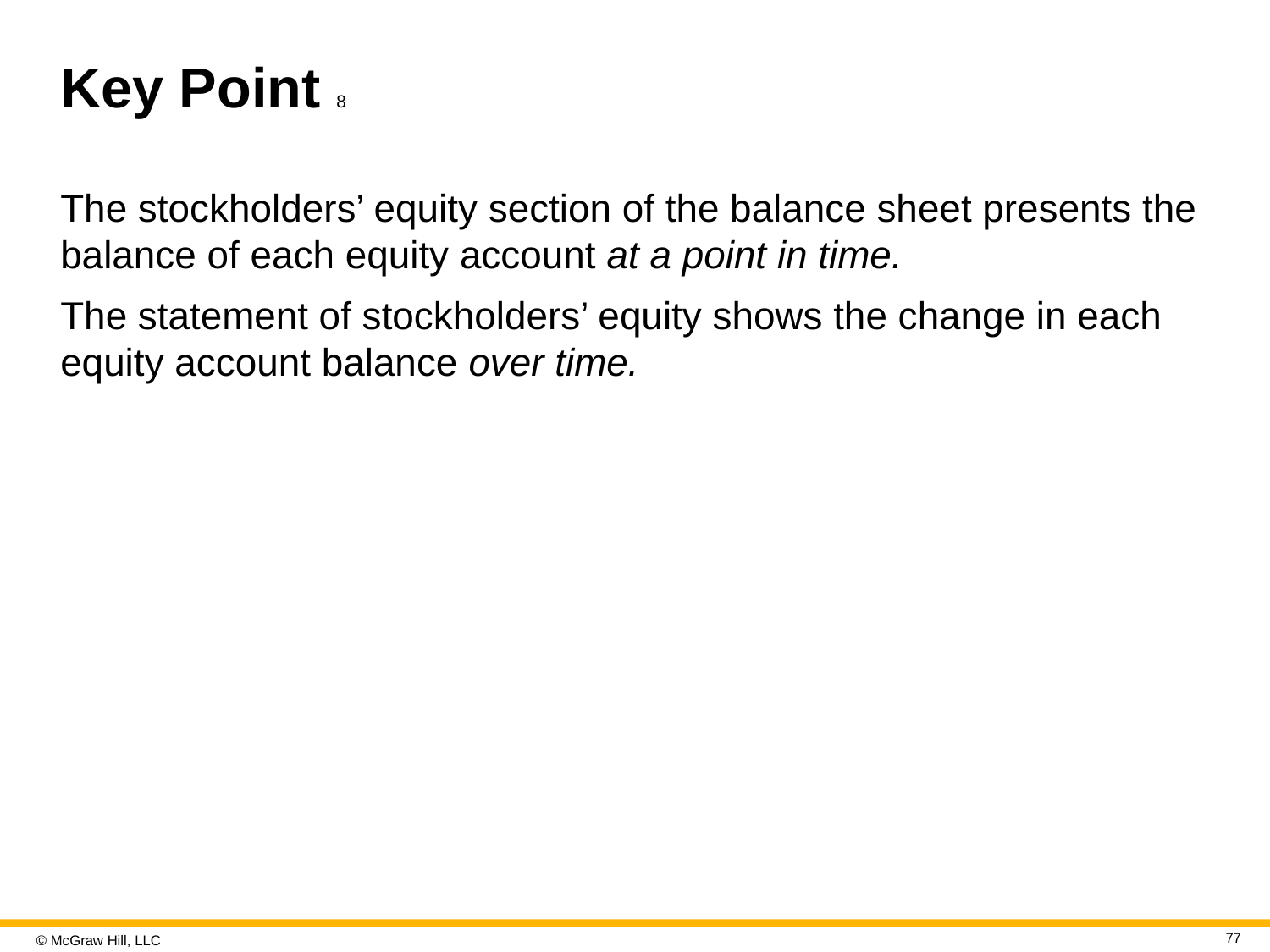

# Key Point 8
The stockholders’ equity section of the balance sheet presents the balance of each equity account at a point in time.
The statement of stockholders’ equity shows the change in each equity account balance over time.
77